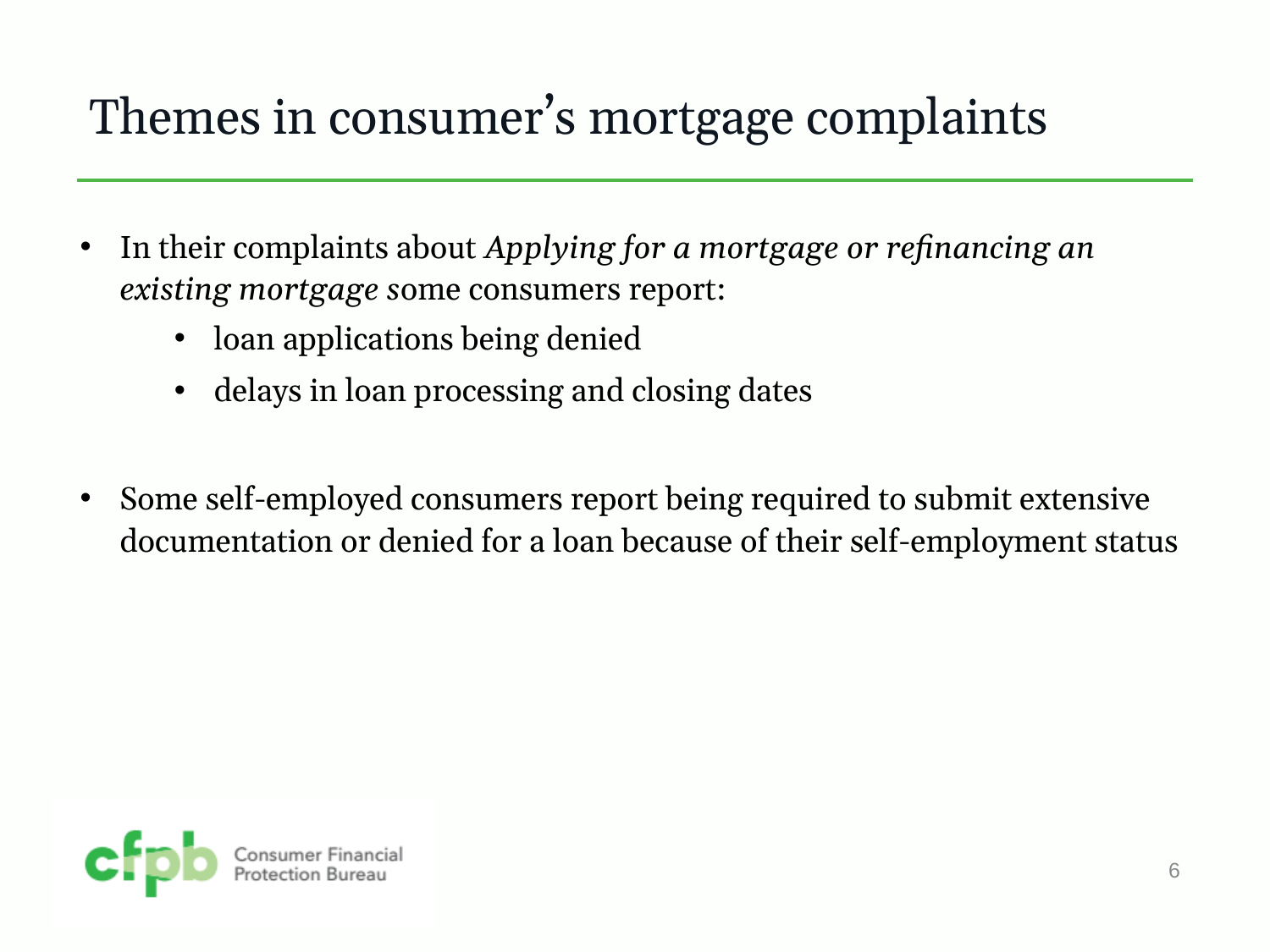

# Themes in consumer’s mortgage complaints
In their complaints about Applying for a mortgage or refinancing an existing mortgage some consumers report:

Some self-employed consumers report being required to submit extensive documentation or denied for a loan because of their self-employment status

loan applications being denied
delays in loan processing and closing dates
6